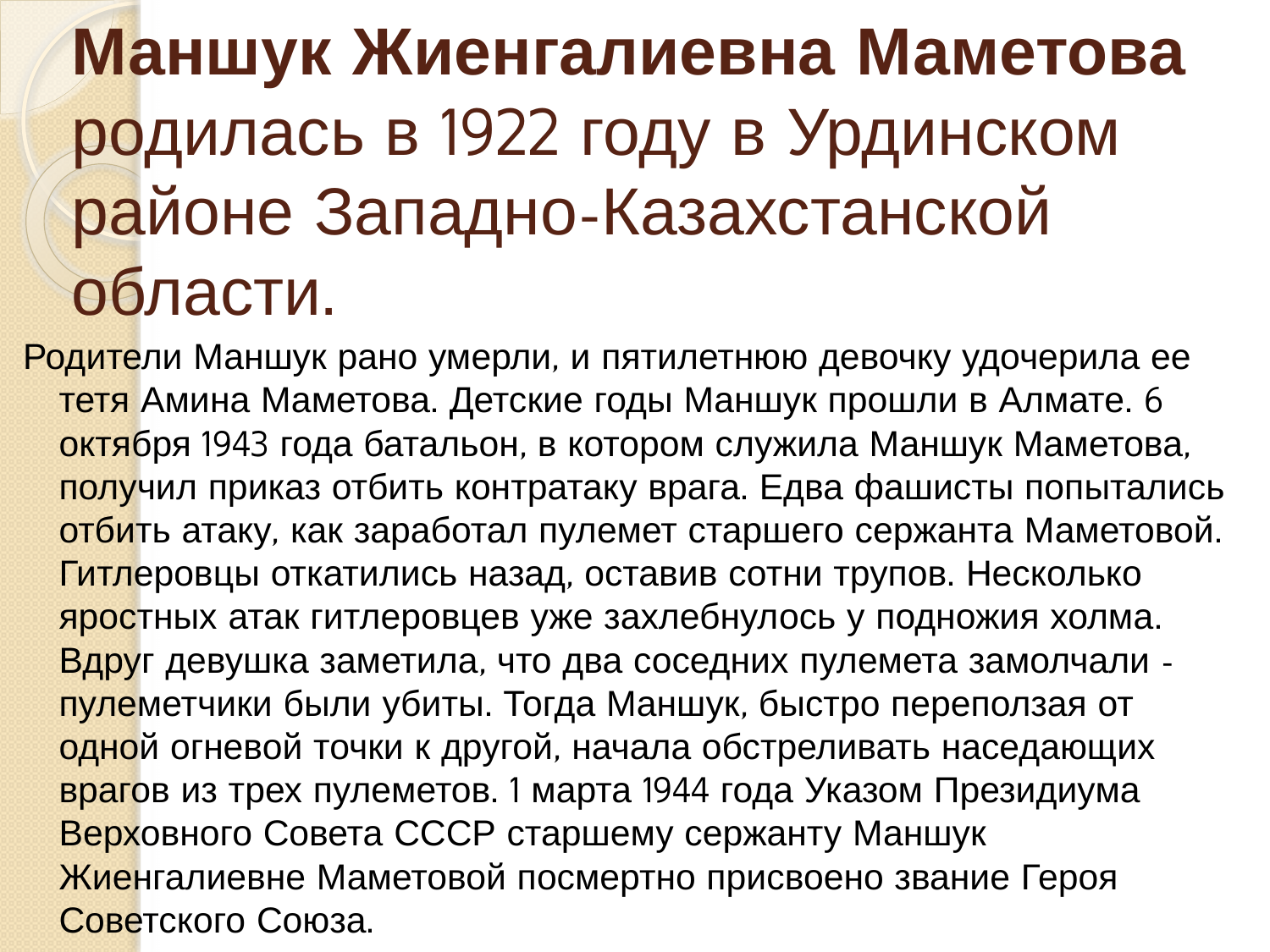

# Маншук Жиенгалиевна Маметова родилась в 1922 году в Урдинском районе Западно-Казахстанской области.
Родители Маншук рано умерли, и пятилетнюю девочку удочерила ее тетя Амина Маметова. Детские годы Маншук прошли в Алмате. 6 октября 1943 года батальон, в котором служила Маншук Маметова, получил приказ отбить контратаку врага. Едва фашисты попытались отбить атаку, как заработал пулемет старшего сержанта Маметовой. Гитлеровцы откатились назад, оставив сотни трупов. Несколько яростных атак гитлеровцев уже захлебнулось у подножия холма. Вдруг девушка заметила, что два соседних пулемета замолчали - пулеметчики были убиты. Тогда Маншук, быстро переползая от одной огневой точки к другой, начала обстреливать наседающих врагов из трех пулеметов. 1 марта 1944 года Указом Президиума Верховного Совета СССР старшему сержанту Маншук Жиенгалиевне Маметовой посмертно присвоено звание Героя Советского Союза.